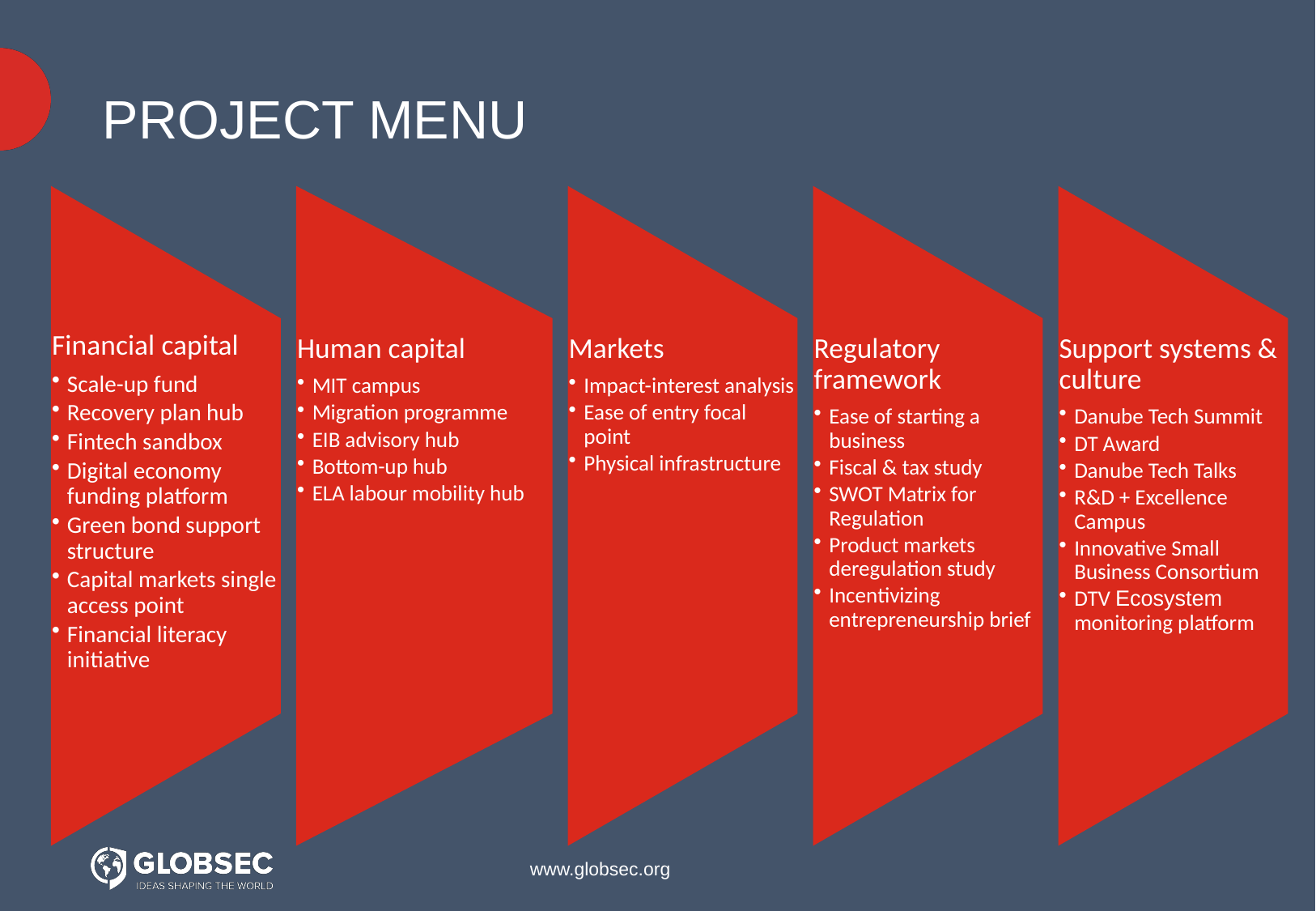

# PROJECT MENU
Financial capital
Scale-up fund
Recovery plan hub
Fintech sandbox
Digital economy funding platform
Green bond support structure
Capital markets single access point
Financial literacy initiative
Human capital
MIT campus
Migration programme
EIB advisory hub
Bottom-up hub
ELA labour mobility hub
Markets
Impact-interest analysis
Ease of entry focal point
Physical infrastructure
Regulatory framework
Ease of starting a business
Fiscal & tax study
SWOT Matrix for Regulation
Product markets deregulation study
Incentivizing entrepreneurship brief
Support systems & culture
Danube Tech Summit
DT Award
Danube Tech Talks
R&D + Excellence Campus
Innovative Small Business Consortium
DTV Ecosystem monitoring platform
www.globsec.org